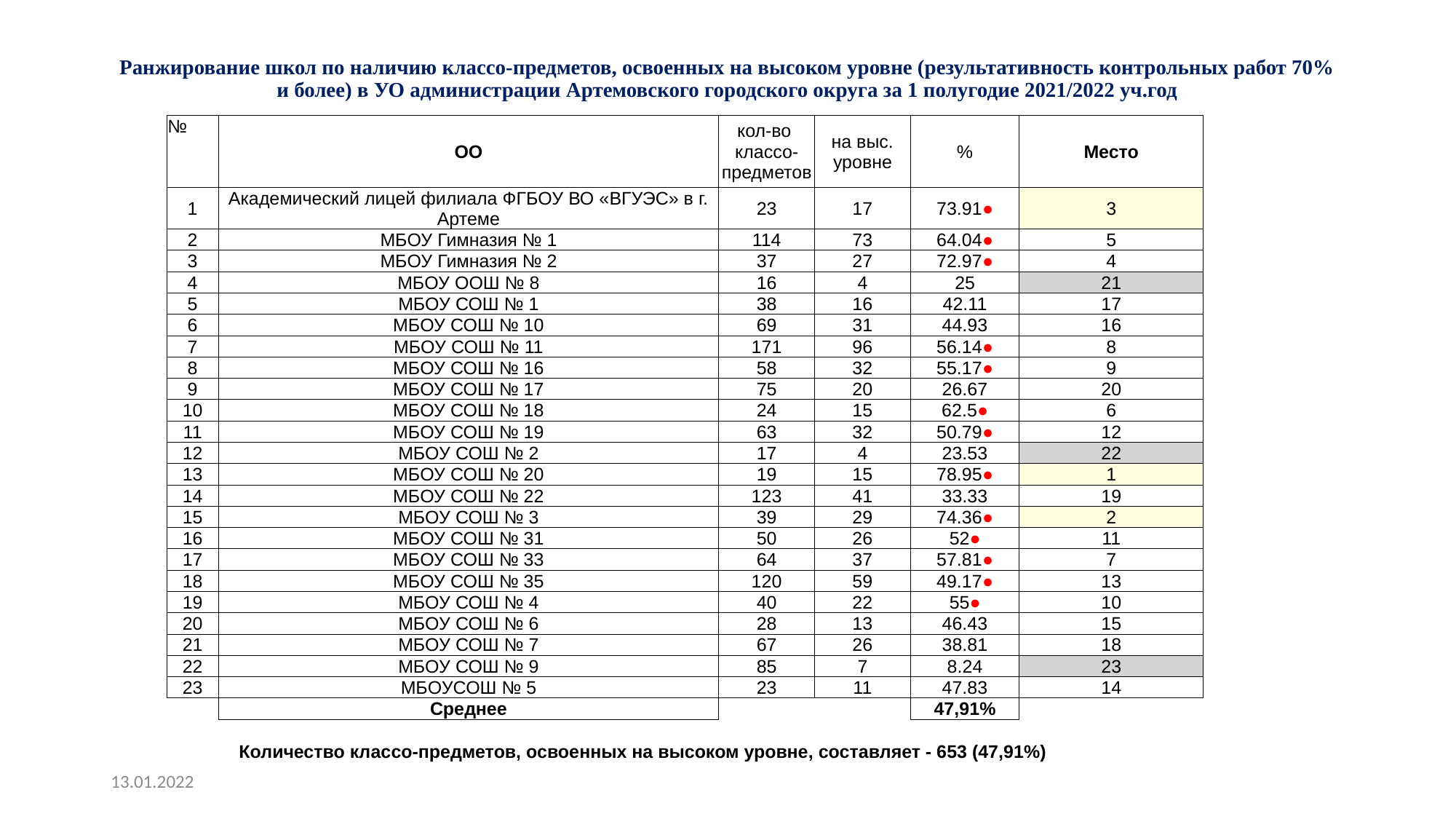

# Ранжирование школ по наличию классо-предметов, освоенных на высоком уровне (результативность контрольных работ 70% и более) в УО администрации Артемовского городского округа за 1 полугодие 2021/2022 уч.год
| № | ОО | кол-во классо-предметов | на выс. уровне | % | Место |
| --- | --- | --- | --- | --- | --- |
| 1 | Академический лицей филиала ФГБОУ ВО «ВГУЭС» в г. Артеме | 23 | 17 | 73.91● | 3 |
| 2 | МБОУ Гимназия № 1 | 114 | 73 | 64.04● | 5 |
| 3 | МБОУ Гимназия № 2 | 37 | 27 | 72.97● | 4 |
| 4 | МБОУ ООШ № 8 | 16 | 4 | 25 | 21 |
| 5 | МБОУ СОШ № 1 | 38 | 16 | 42.11 | 17 |
| 6 | МБОУ СОШ № 10 | 69 | 31 | 44.93 | 16 |
| 7 | МБОУ СОШ № 11 | 171 | 96 | 56.14● | 8 |
| 8 | МБОУ СОШ № 16 | 58 | 32 | 55.17● | 9 |
| 9 | МБОУ СОШ № 17 | 75 | 20 | 26.67 | 20 |
| 10 | МБОУ СОШ № 18 | 24 | 15 | 62.5● | 6 |
| 11 | МБОУ СОШ № 19 | 63 | 32 | 50.79● | 12 |
| 12 | МБОУ СОШ № 2 | 17 | 4 | 23.53 | 22 |
| 13 | МБОУ СОШ № 20 | 19 | 15 | 78.95● | 1 |
| 14 | МБОУ СОШ № 22 | 123 | 41 | 33.33 | 19 |
| 15 | МБОУ СОШ № 3 | 39 | 29 | 74.36● | 2 |
| 16 | МБОУ СОШ № 31 | 50 | 26 | 52● | 11 |
| 17 | МБОУ СОШ № 33 | 64 | 37 | 57.81● | 7 |
| 18 | МБОУ СОШ № 35 | 120 | 59 | 49.17● | 13 |
| 19 | МБОУ СОШ № 4 | 40 | 22 | 55● | 10 |
| 20 | МБОУ СОШ № 6 | 28 | 13 | 46.43 | 15 |
| 21 | МБОУ СОШ № 7 | 67 | 26 | 38.81 | 18 |
| 22 | МБОУ СОШ № 9 | 85 | 7 | 8.24 | 23 |
| 23 | МБОУСОШ № 5 | 23 | 11 | 47.83 | 14 |
|  | Среднее |  |  | 47,91% |  |
|  |  |  |  |  |  |
| Количество классо-предметов, освоенных на высоком уровне, составляет - 653 (47,91%) |  |  |  |  |  |
|  |  |  |  |  |  |
13.01.2022